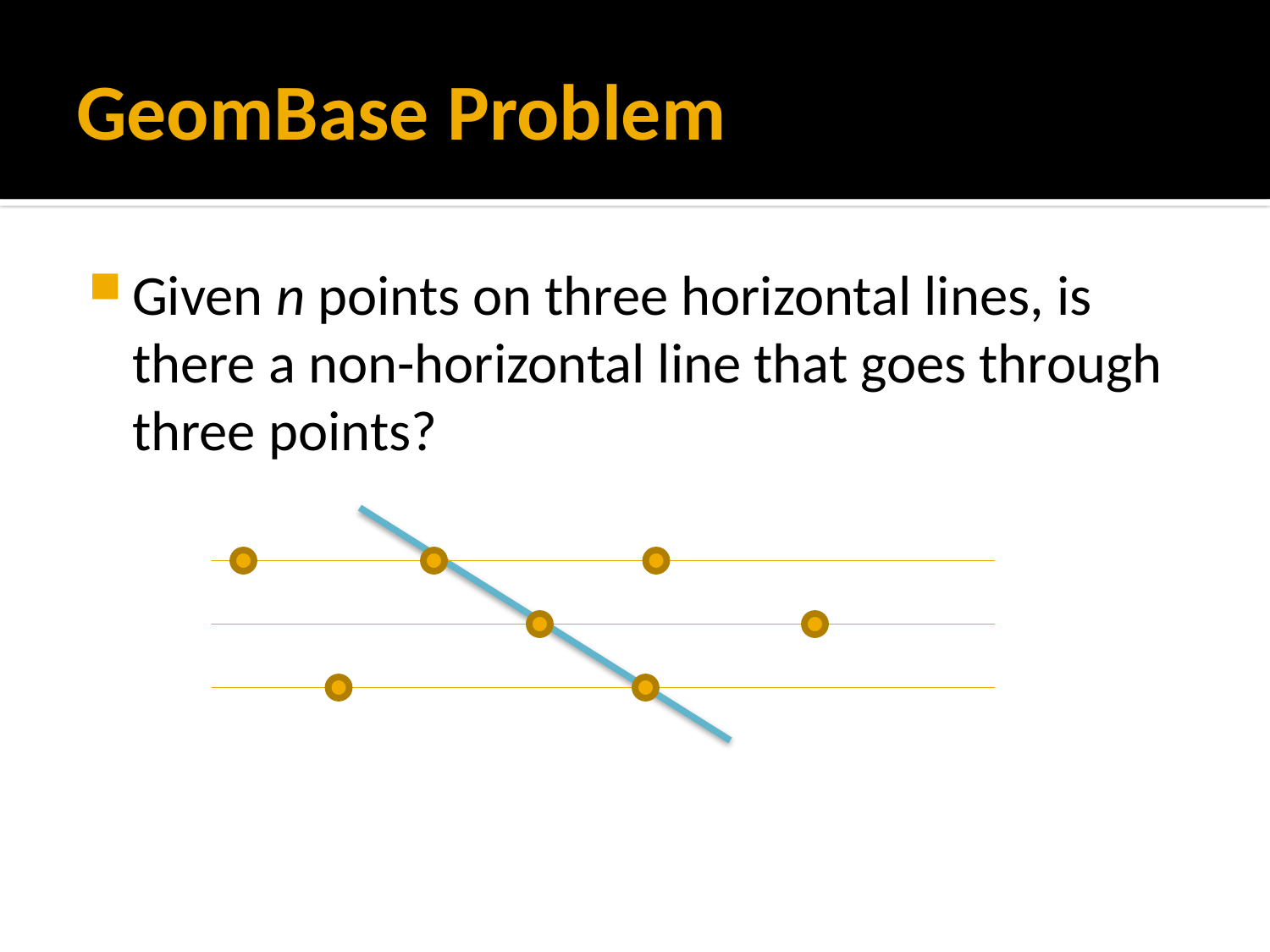

# GeomBase Problem
Given n points on three horizontal lines, is there a non-horizontal line that goes through three points?